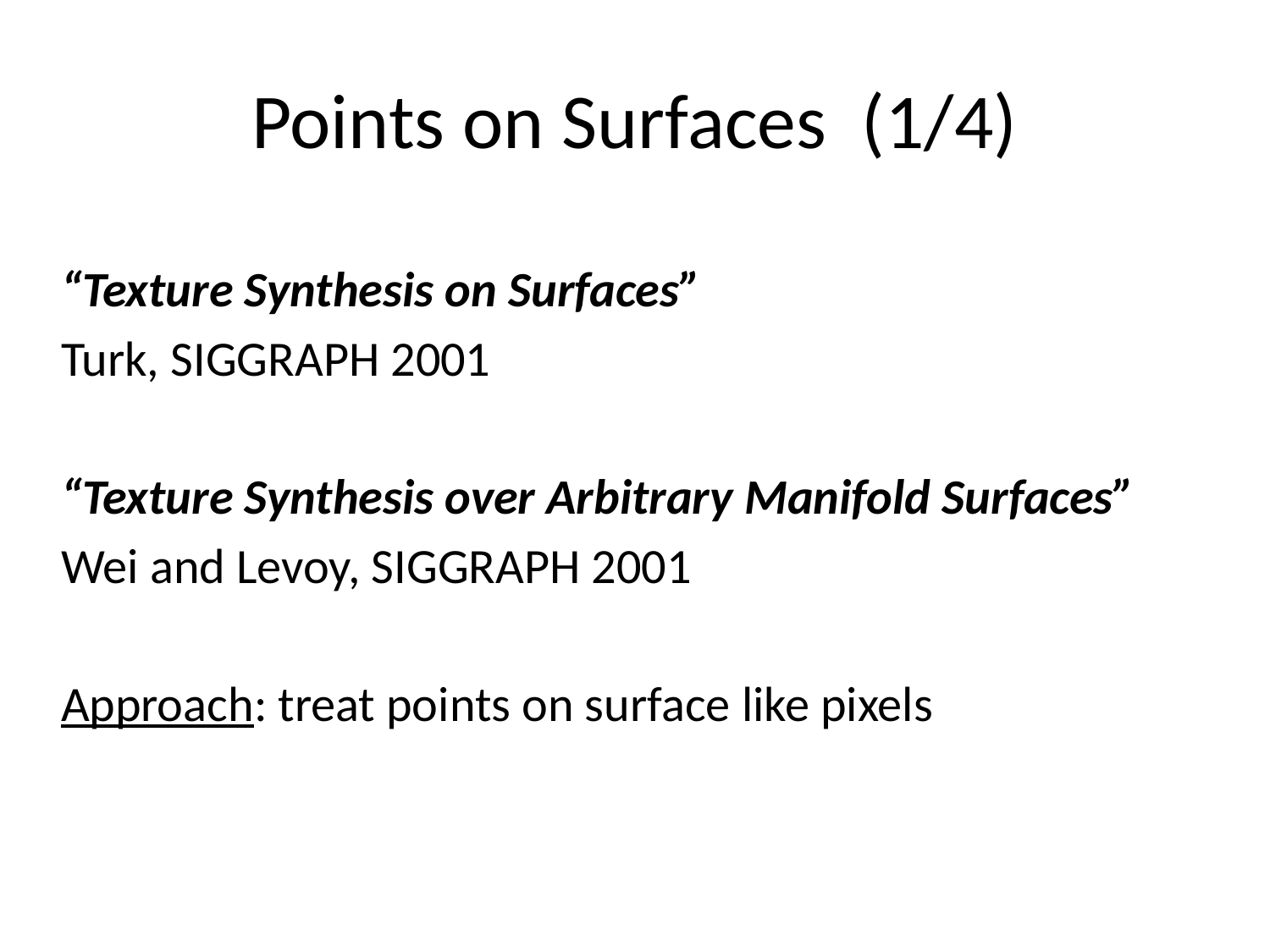

# Points on Surfaces  (1/4)
“Texture Synthesis on Surfaces”
Turk, SIGGRAPH 2001

“Texture Synthesis over Arbitrary Manifold Surfaces”
Wei and Levoy, SIGGRAPH 2001

Approach: treat points on surface like pixels